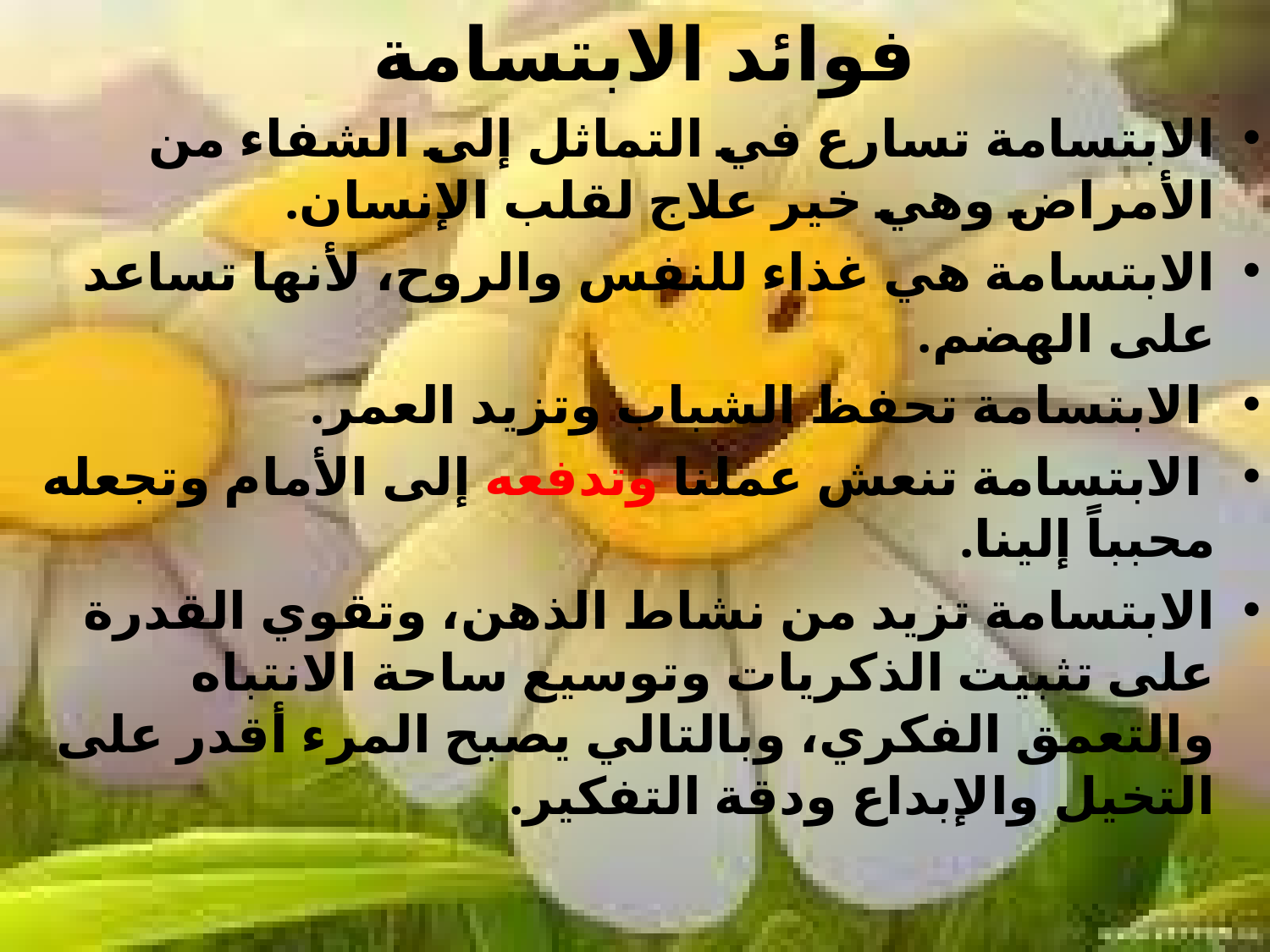

فوائد الابتسامة
الابتسامة تسارع في التماثل إلى الشفاء من الأمراض وهي خير علاج لقلب الإنسان.
الابتسامة هي غذاء للنفس والروح، لأنها تساعد على الهضم.
 الابتسامة تحفظ الشباب وتزيد العمر.
 الابتسامة تنعش عملنا وتدفعه إلى الأمام وتجعله محبباً إلينا.
الابتسامة تزيد من نشاط الذهن، وتقوي القدرة على تثبيت الذكريات وتوسيع ساحة الانتباه والتعمق الفكري، وبالتالي يصبح المرء أقدر على التخيل والإبداع ودقة التفكير.